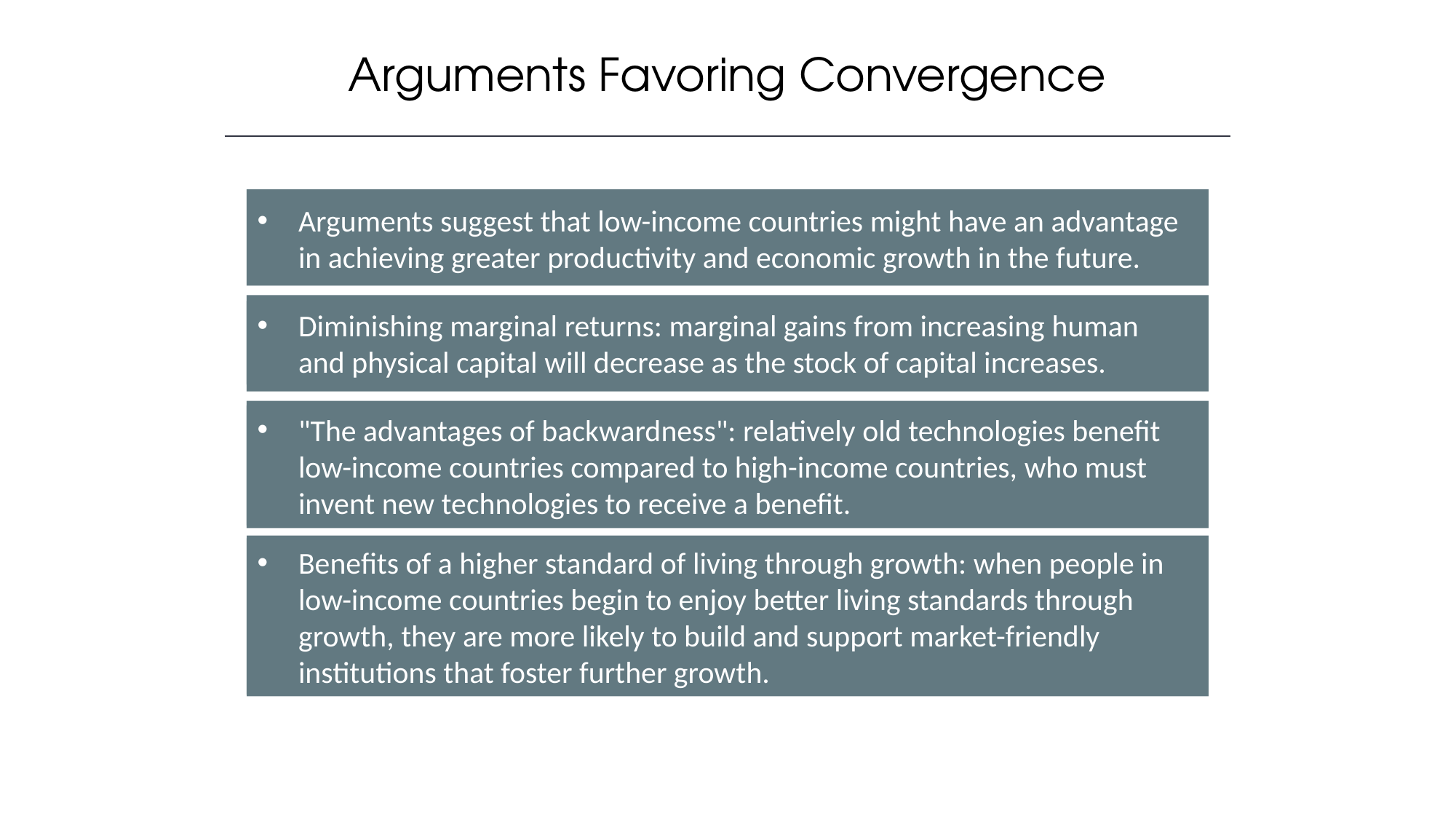

Arguments Favoring Convergence

Arguments suggest that low-income countries might have an advantage in achieving greater productivity and economic growth in the future.

Diminishing marginal returns: marginal gains from increasing human and physical capital will decrease as the stock of capital increases.

"The advantages of backwardness": relatively old technologies benefit low-income countries compared to high-income countries, who must invent new technologies to receive a benefit.

Benefits of a higher standard of living through growth: when people in low-income countries begin to enjoy better living standards through growth, they are more likely to build and support market-friendly institutions that foster further growth.